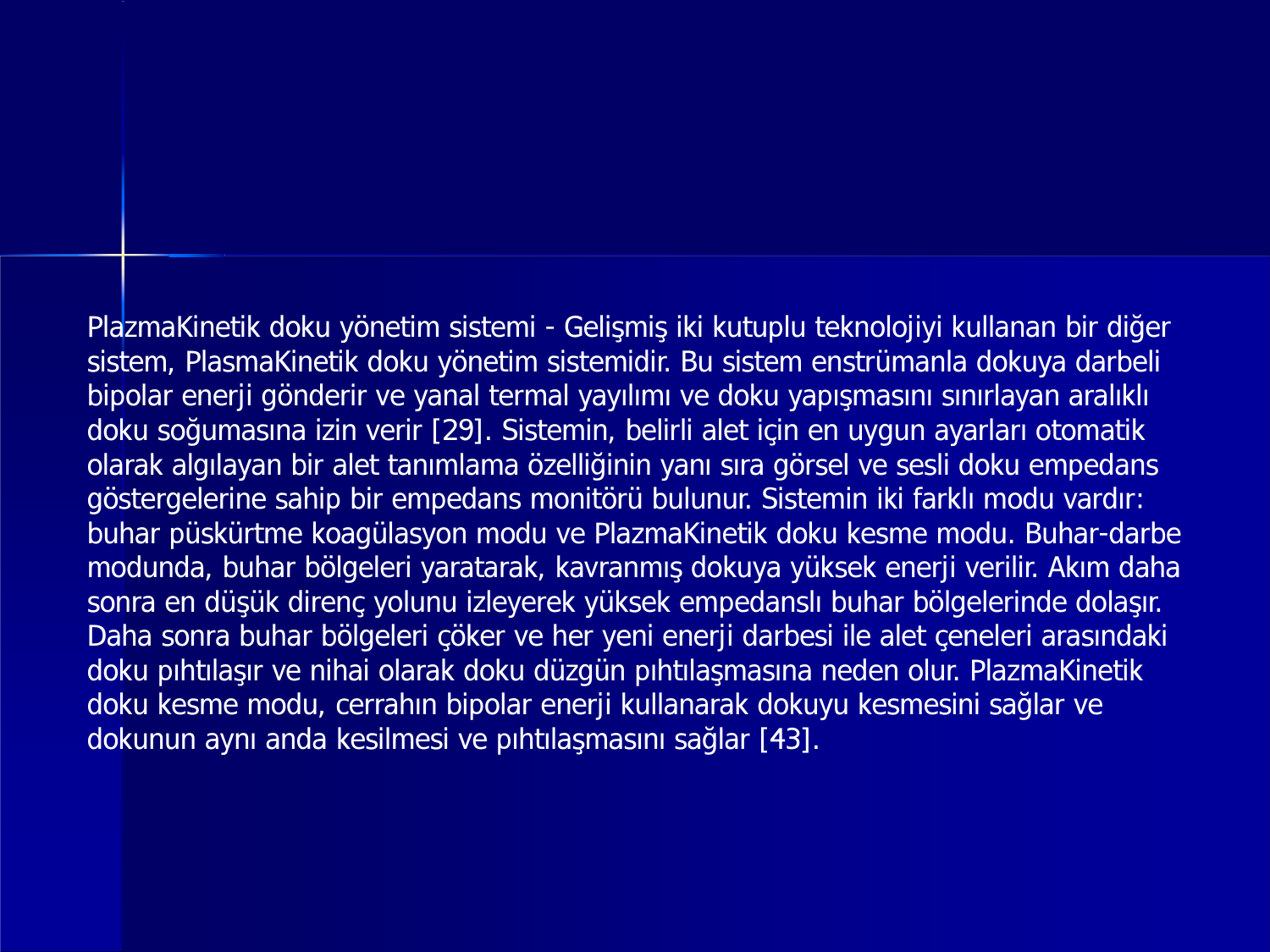

PlazmaKinetik doku yönetim sistemi - Gelişmiş iki kutuplu teknolojiyi kullanan bir diğer sistem, PlasmaKinetik doku yönetim sistemidir. Bu sistem enstrümanla dokuya darbeli bipolar enerji gönderir ve yanal termal yayılımı ve doku yapışmasını sınırlayan aralıklı doku soğumasına izin verir [29]. Sistemin, belirli alet için en uygun ayarları otomatik olarak algılayan bir alet tanımlama özelliğinin yanı sıra görsel ve sesli doku empedans göstergelerine sahip bir empedans monitörü bulunur. Sistemin iki farklı modu vardır: buhar püskürtme koagülasyon modu ve PlazmaKinetik doku kesme modu. Buhar-darbe modunda, buhar bölgeleri yaratarak, kavranmış dokuya yüksek enerji verilir. Akım daha sonra en düşük direnç yolunu izleyerek yüksek empedanslı buhar bölgelerinde dolaşır. Daha sonra buhar bölgeleri çöker ve her yeni enerji darbesi ile alet çeneleri arasındaki doku pıhtılaşır ve nihai olarak doku düzgün pıhtılaşmasına neden olur. PlazmaKinetik doku kesme modu, cerrahın bipolar enerji kullanarak dokuyu kesmesini sağlar ve dokunun aynı anda kesilmesi ve pıhtılaşmasını sağlar [43].